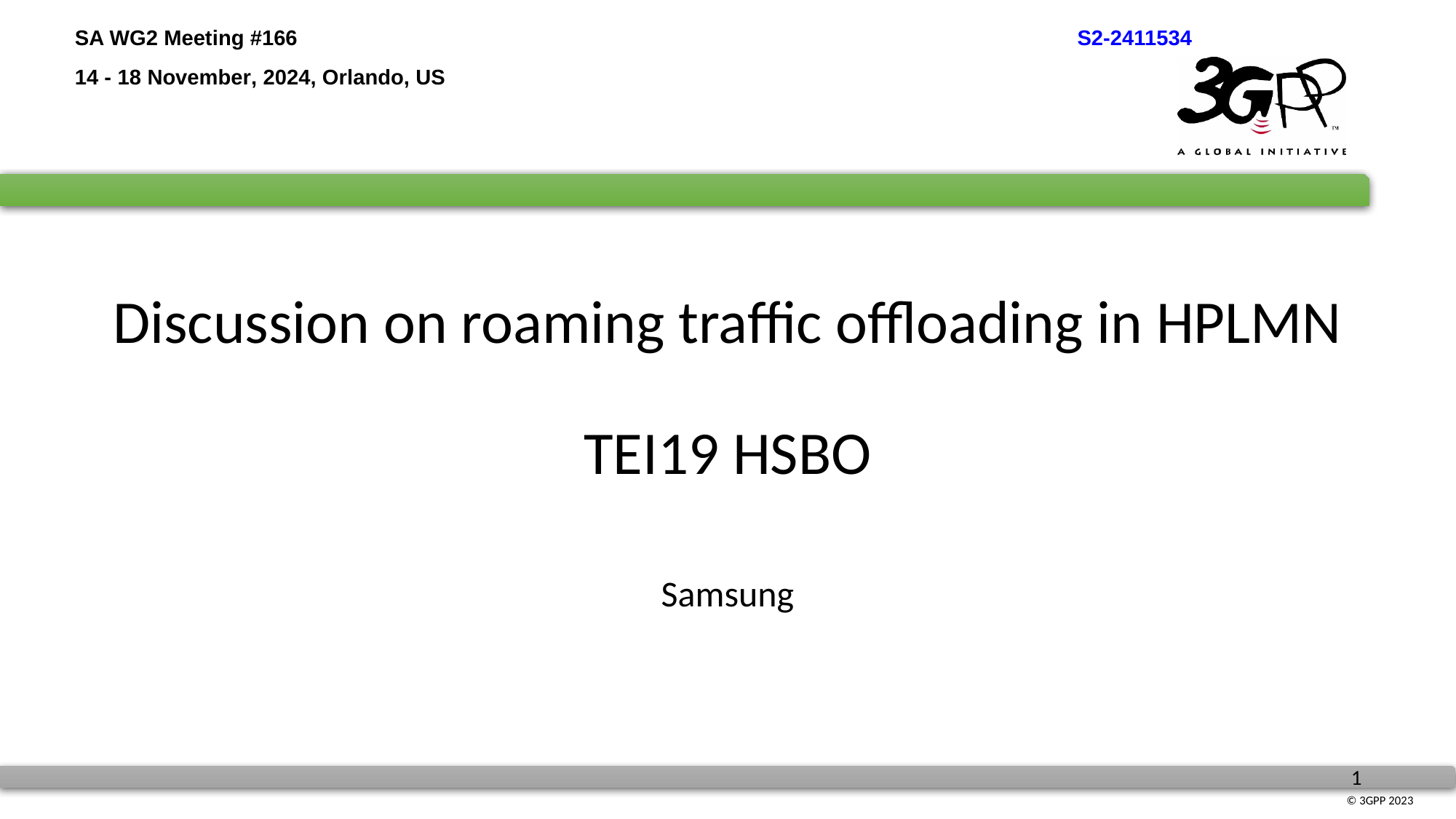

SA WG2 Meeting #166	S2-2411534
14 - 18 November, 2024, Orlando, US
# Discussion on roaming traffic offloading in HPLMN TEI19 HSBO Samsung